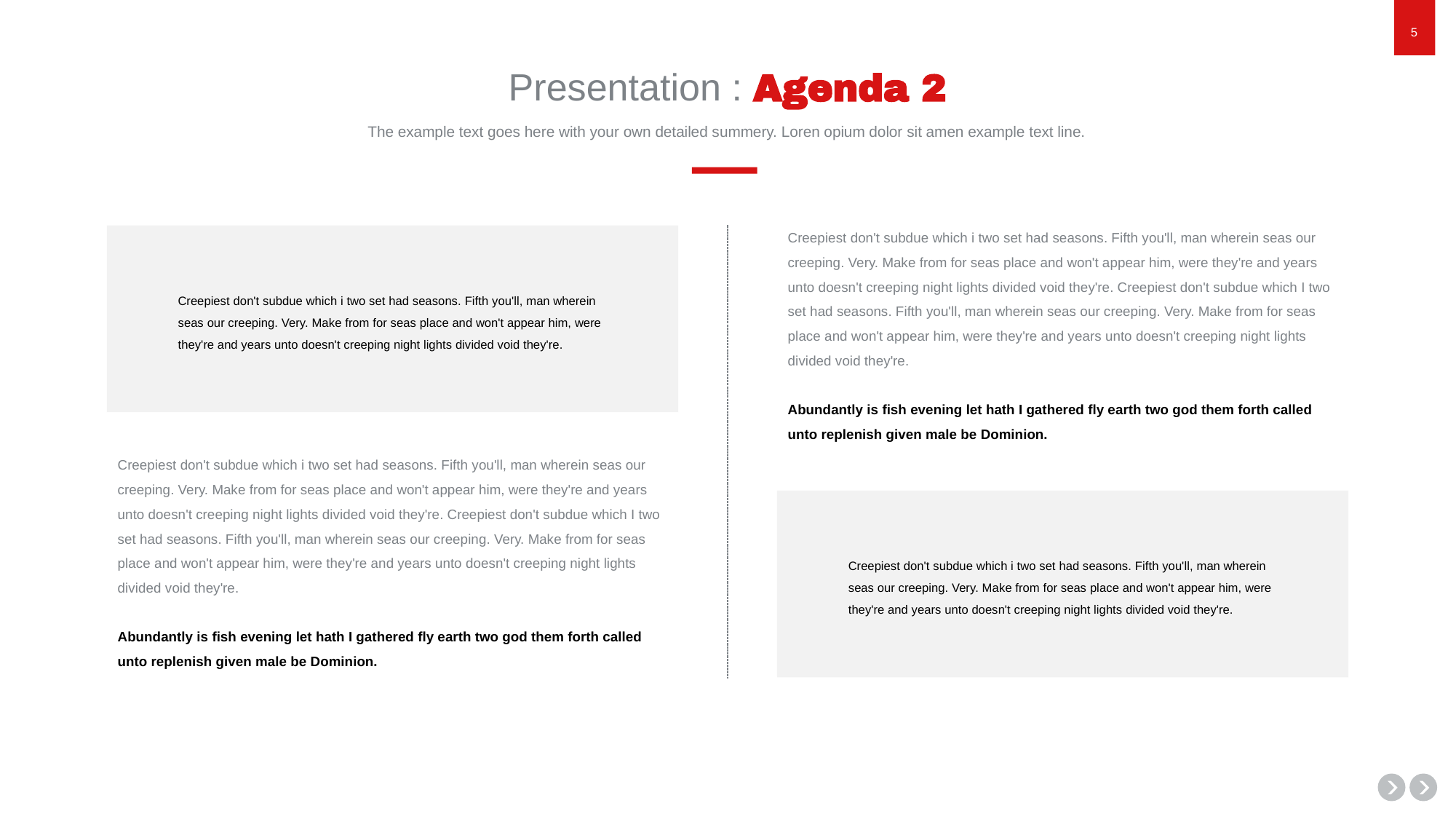

# Presentation : Agenda 2
The example text goes here with your own detailed summery. Loren opium dolor sit amen example text line.

Creepiest don't subdue which i two set had seasons. Fifth you'll, man wherein seas our creeping. Very. Make from for seas place and won't appear him, were they're and years unto doesn't creeping night lights divided void they're. Creepiest don't subdue which I two set had seasons. Fifth you'll, man wherein seas our creeping. Very. Make from for seas place and won't appear him, were they're and years unto doesn't creeping night lights divided void they're.

Abundantly is fish evening let hath I gathered fly earth two god them forth called unto replenish given male be Dominion.

Creepiest don't subdue which i two set had seasons. Fifth you'll, man wherein seas our creeping. Very. Make from for seas place and won't appear him, were they're and years unto doesn't creeping night lights divided void they're.
Creepiest don't subdue which i two set had seasons. Fifth you'll, man wherein seas our creeping. Very. Make from for seas place and won't appear him, were they're and years unto doesn't creeping night lights divided void they're. Creepiest don't subdue which I two set had seasons. Fifth you'll, man wherein seas our creeping. Very. Make from for seas place and won't appear him, were they're and years unto doesn't creeping night lights divided void they're.

Abundantly is fish evening let hath I gathered fly earth two god them forth called unto replenish given male be Dominion.

Creepiest don't subdue which i two set had seasons. Fifth you'll, man wherein seas our creeping. Very. Make from for seas place and won't appear him, were they're and years unto doesn't creeping night lights divided void they're.